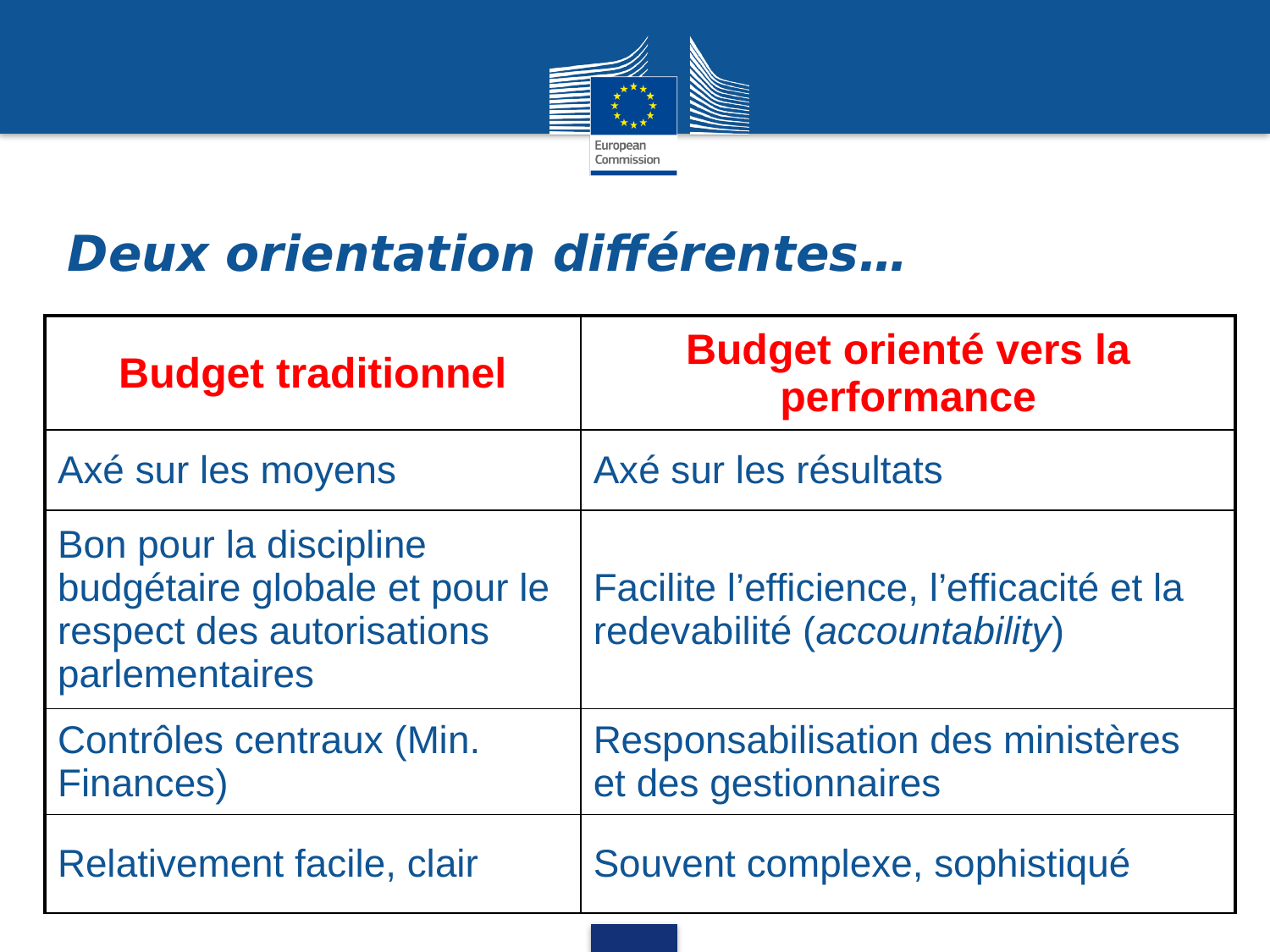

# Deux orientation différentes…
| Budget traditionnel | Budget orienté vers la performance |
| --- | --- |
| Axé sur les moyens | Axé sur les résultats |
| Bon pour la discipline budgétaire globale et pour le respect des autorisations parlementaires | Facilite l’efficience, l’efficacité et la redevabilité (accountability) |
| Contrôles centraux (Min. Finances) | Responsabilisation des ministères et des gestionnaires |
| Relativement facile, clair | Souvent complexe, sophistiqué |